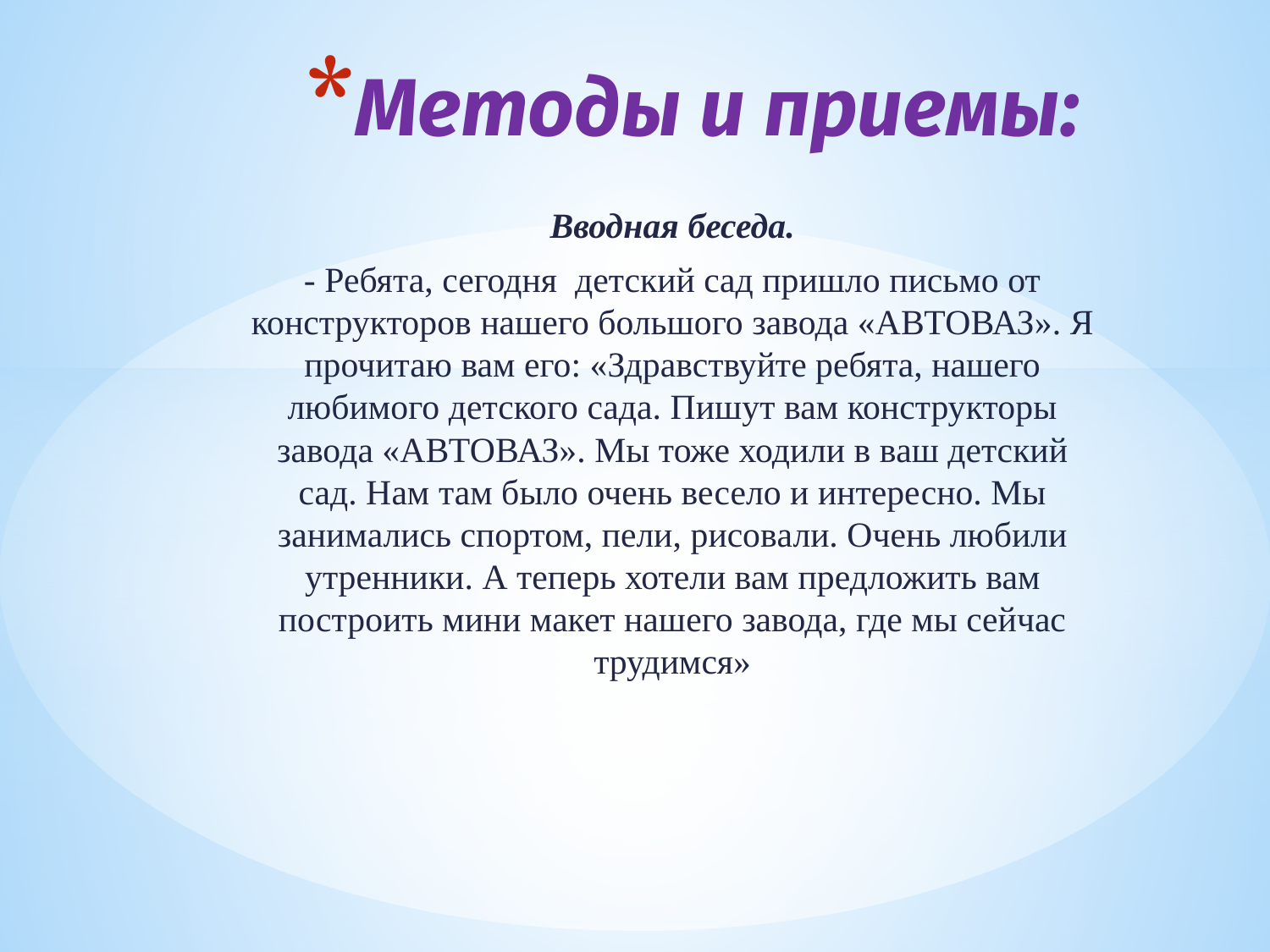

# Методы и приемы:
Вводная беседа.
- Ребята, сегодня  детский сад пришло письмо от конструкторов нашего большого завода «АВТОВАЗ». Я прочитаю вам его: «Здравствуйте ребята, нашего любимого детского сада. Пишут вам конструкторы завода «АВТОВАЗ». Мы тоже ходили в ваш детский сад. Нам там было очень весело и интересно. Мы занимались спортом, пели, рисовали. Очень любили утренники. А теперь хотели вам предложить вам построить мини макет нашего завода, где мы сейчас трудимся»